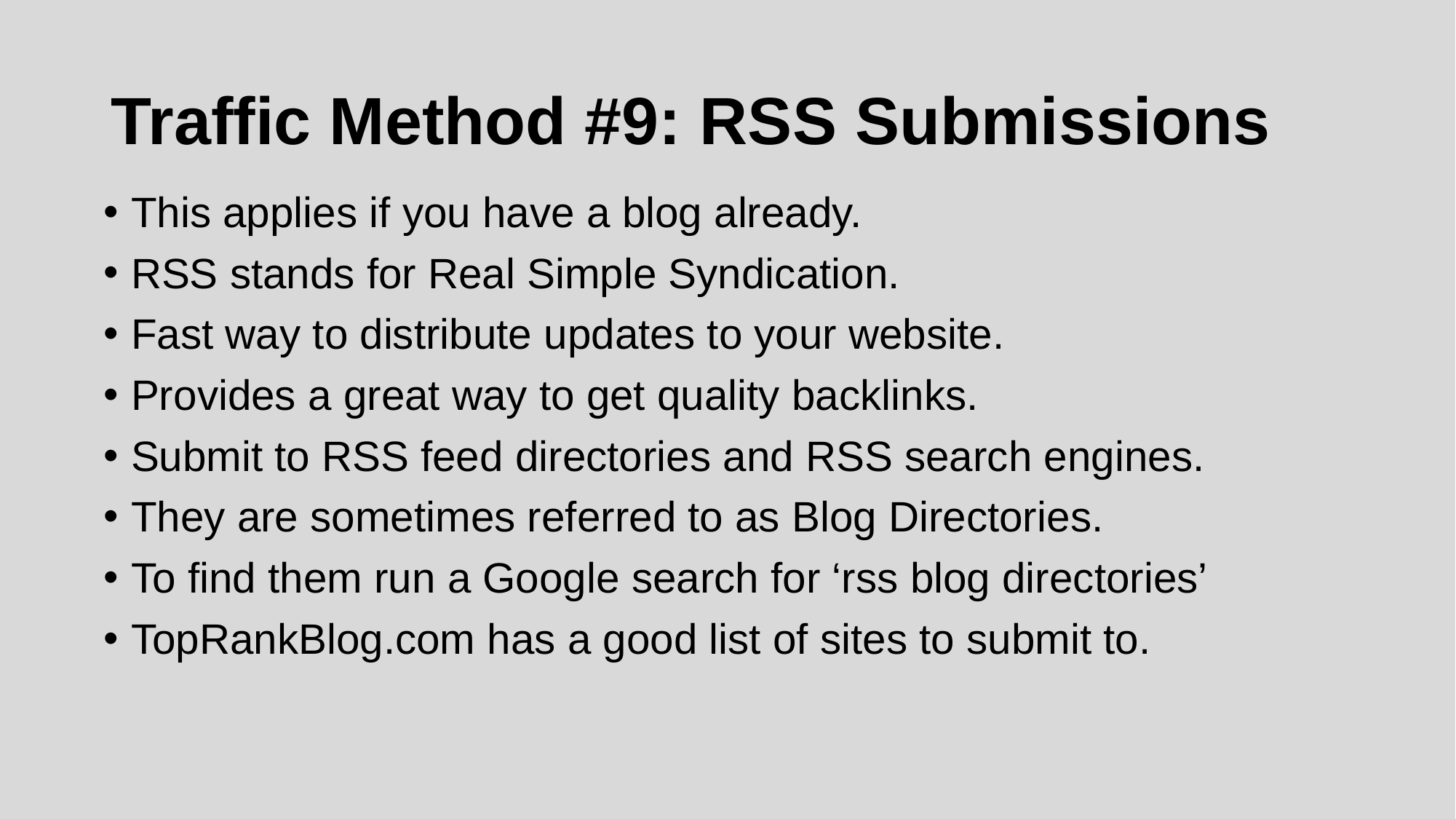

# Traffic Method #9: RSS Submissions
This applies if you have a blog already.
RSS stands for Real Simple Syndication.
Fast way to distribute updates to your website.
Provides a great way to get quality backlinks.
Submit to RSS feed directories and RSS search engines.
They are sometimes referred to as Blog Directories.
To find them run a Google search for ‘rss blog directories’
TopRankBlog.com has a good list of sites to submit to.